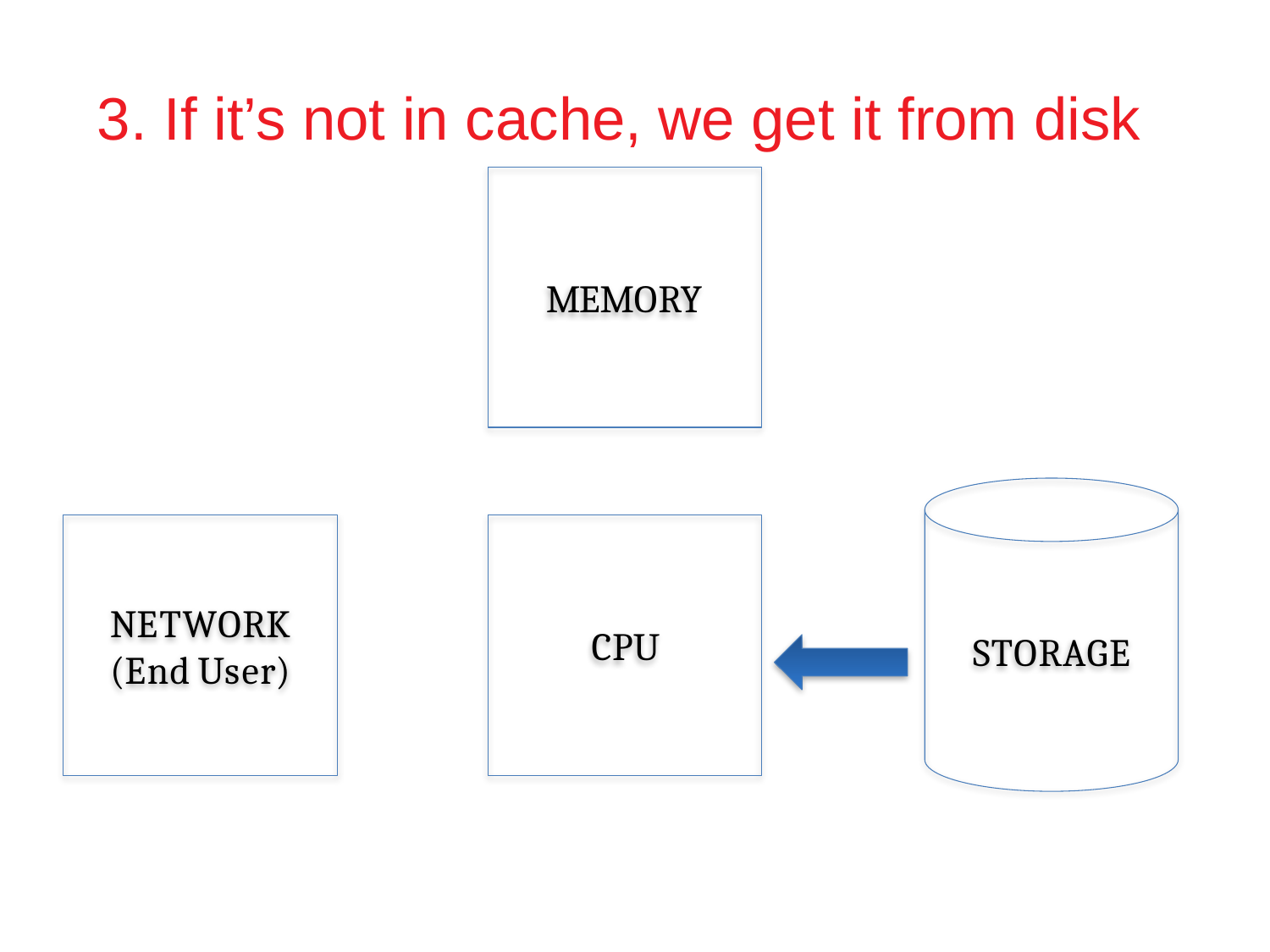

# 3. If it’s not in cache, we get it from disk
MEMORY
STORAGE
NETWORK
(End User)
CPU